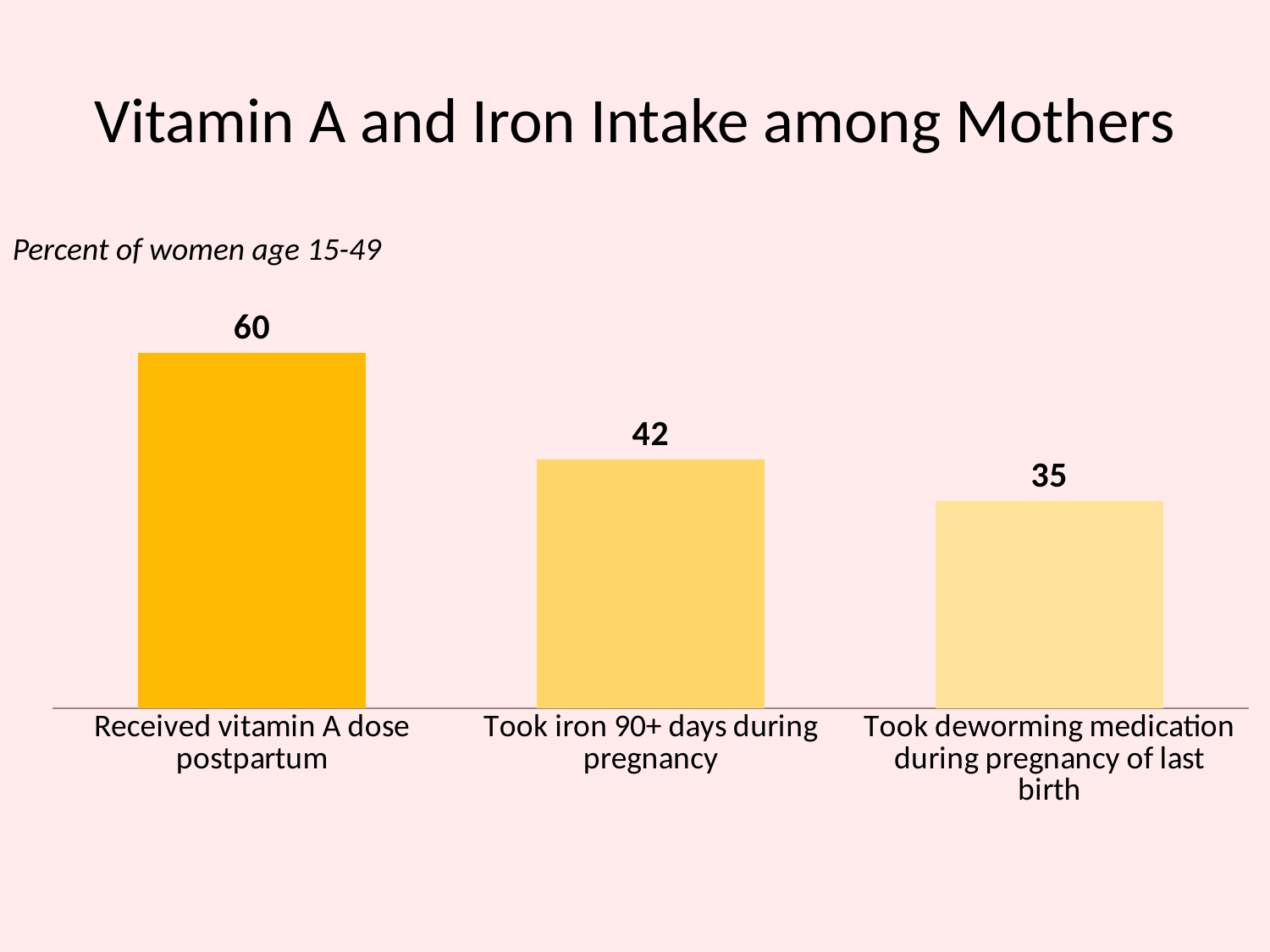

# Vitamin A and Iron Intake among Mothers

### Chart

| Category | Series 1 |
|---|---|
| Received vitamin A dose postpartum | 60.0 |
| Took iron 90+ days during pregnancy | 42.0 |
| Took deworming medication during pregnancy of last birth | 35.0 |
Percent of women age 15-49